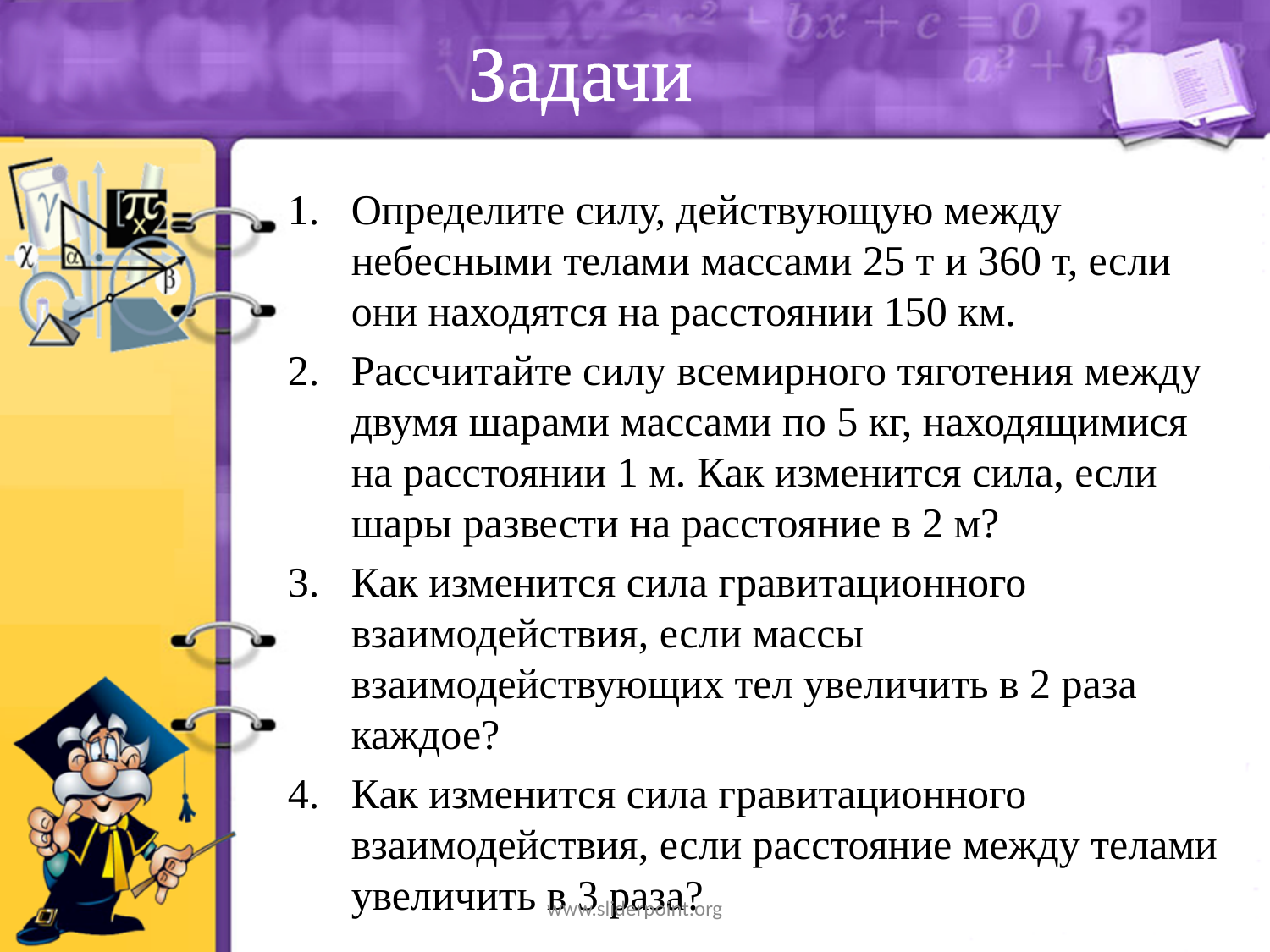

# Задачи
Определите силу, действующую между небесными телами массами 25 т и 360 т, если они находятся на расстоянии 150 км.
Рассчитайте силу всемирного тяготения между двумя шарами массами по 5 кг, находящимися на расстоянии 1 м. Как изменится сила, если шары развести на расстояние в 2 м?
Как изменится сила гравитационного взаимодействия, если массы взаимодействующих тел увеличить в 2 раза каждое?
Как изменится сила гравитационного взаимодействия, если расстояние между телами увеличить в 3 раза?

www.sliderpoint.org